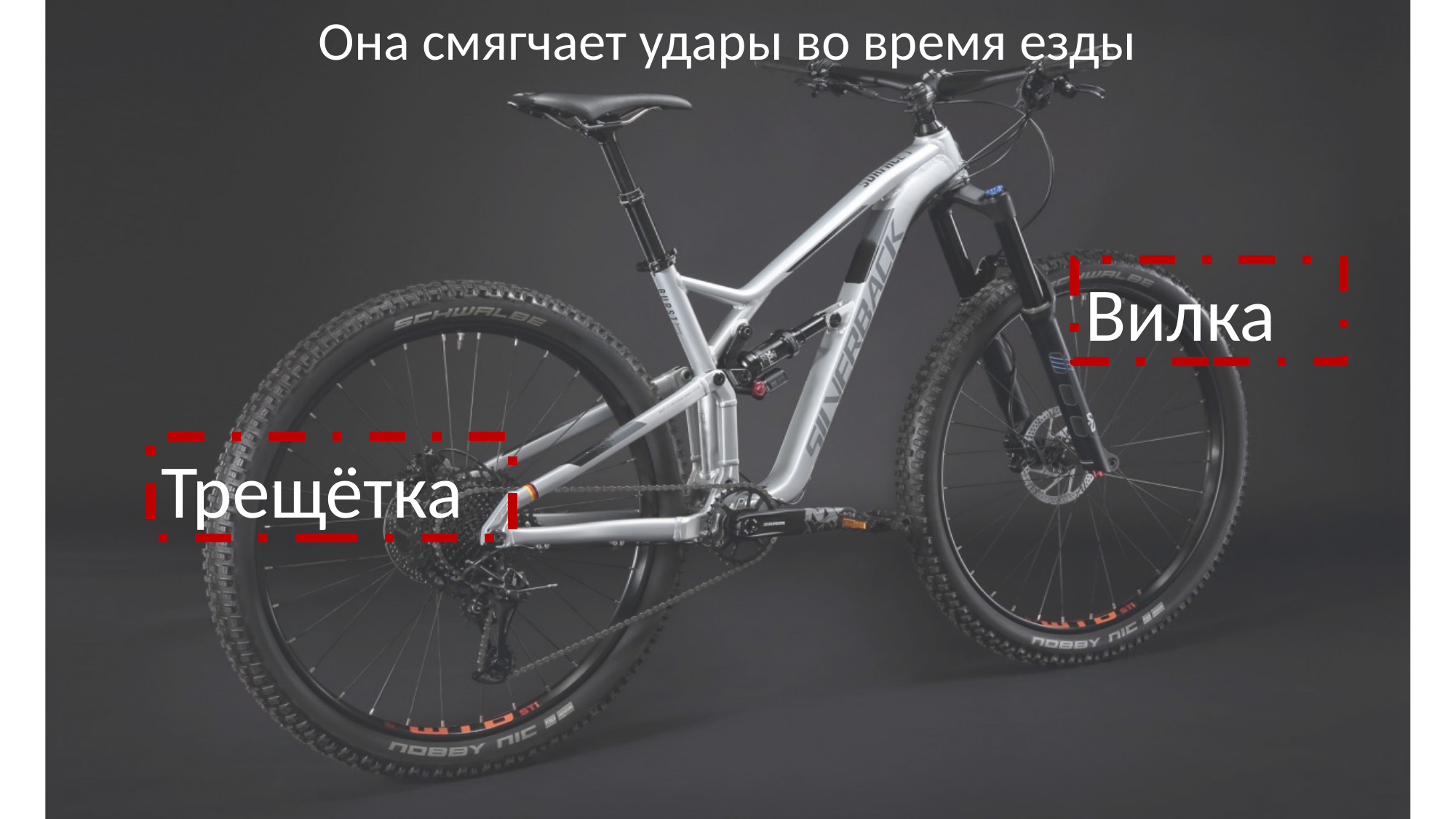

Она смягчает удары во время езды
Вилка
Трещётка